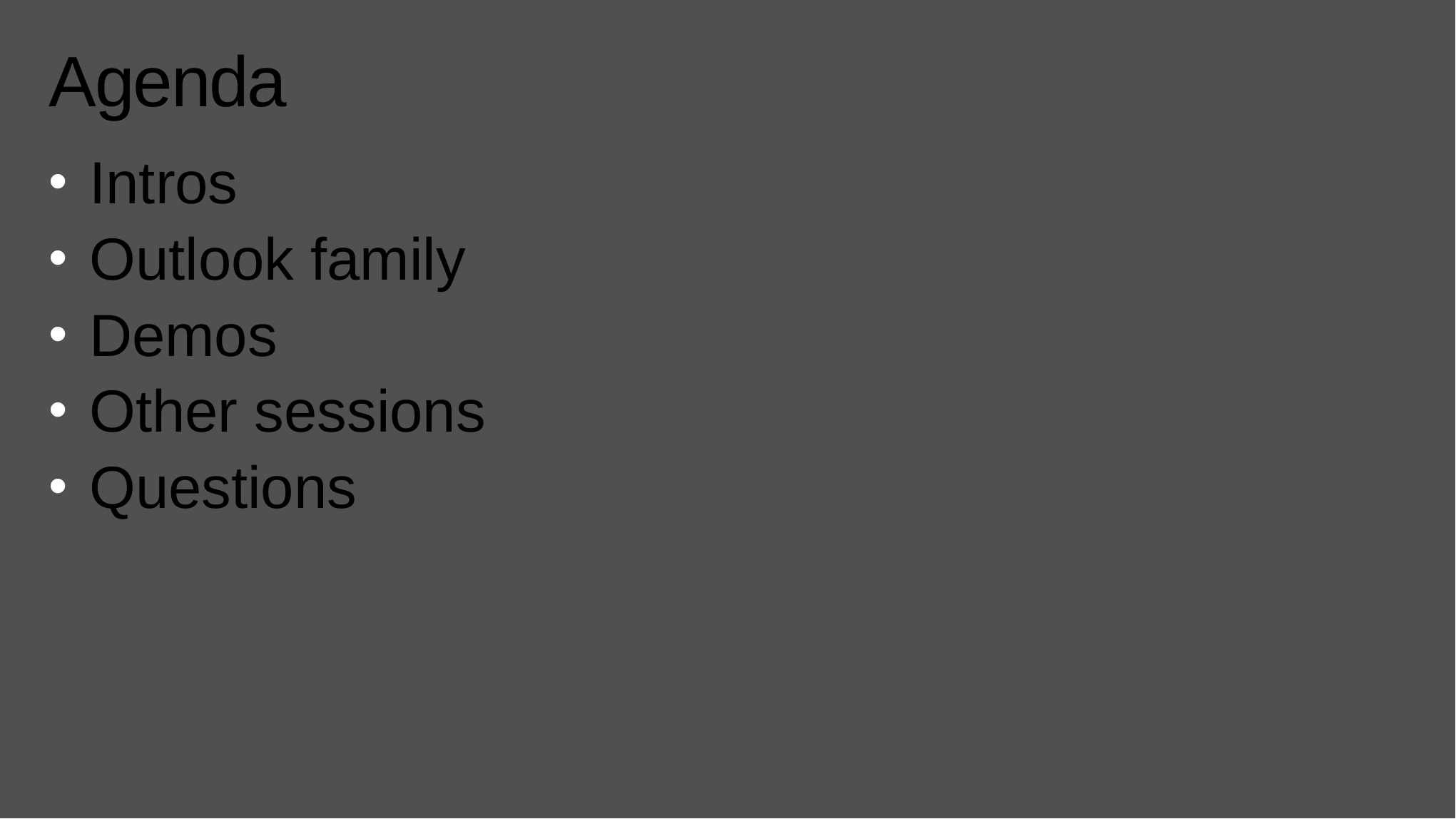

# Agenda
Intros
Outlook family
Demos
Other sessions
Questions